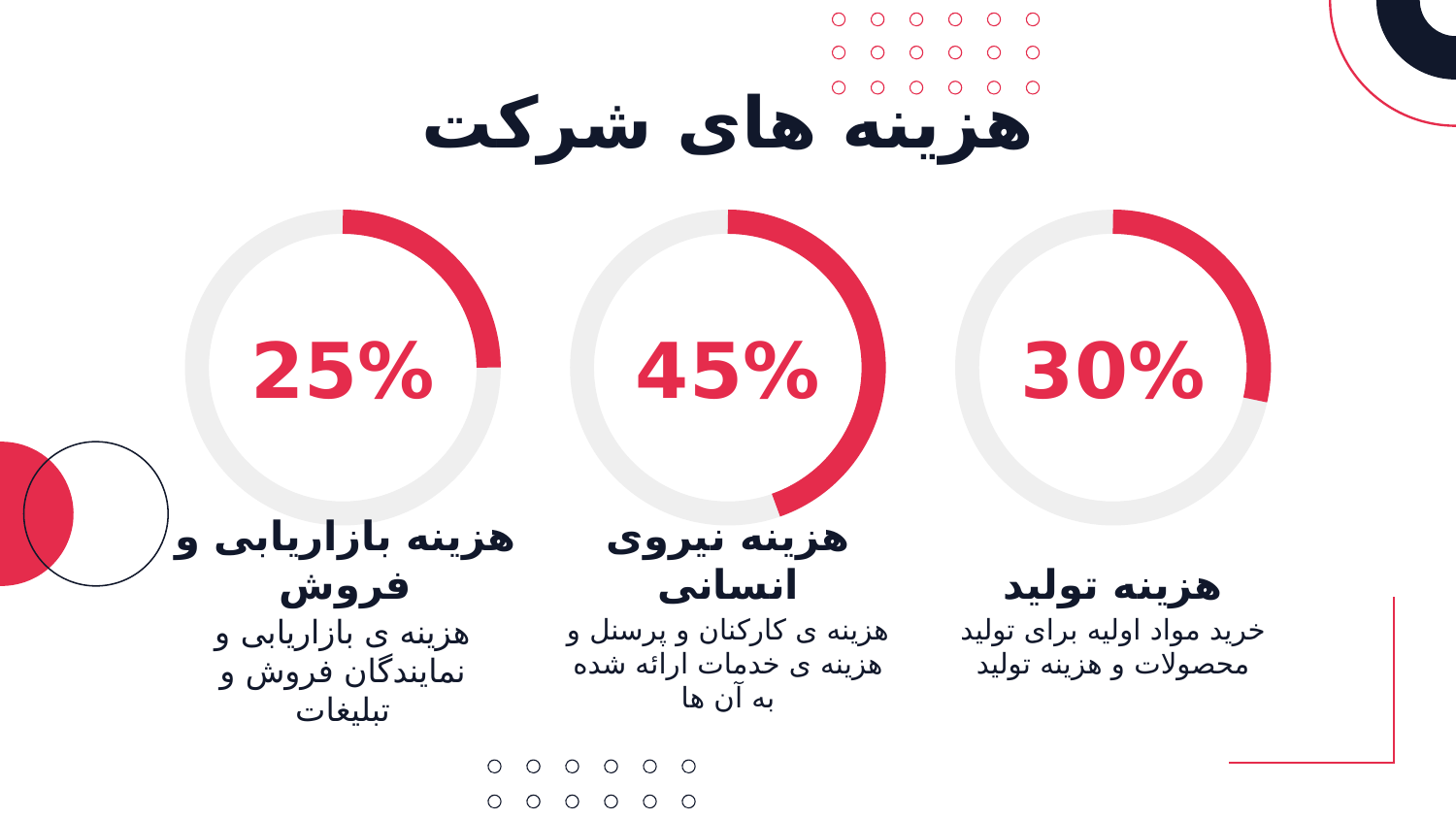

# هزینه های شرکت

25%
45%
30%
هزینه بازاریابی و فروش
هزینه نیروی انسانی
هزینه تولید
هزینه ی بازاریابی و نمایندگان فروش و تبلیغات
هزینه ی کارکنان و پرسنل و هزینه ی خدمات ارائه شده به آن ها
خرید مواد اولیه برای تولید محصولات و هزینه تولید